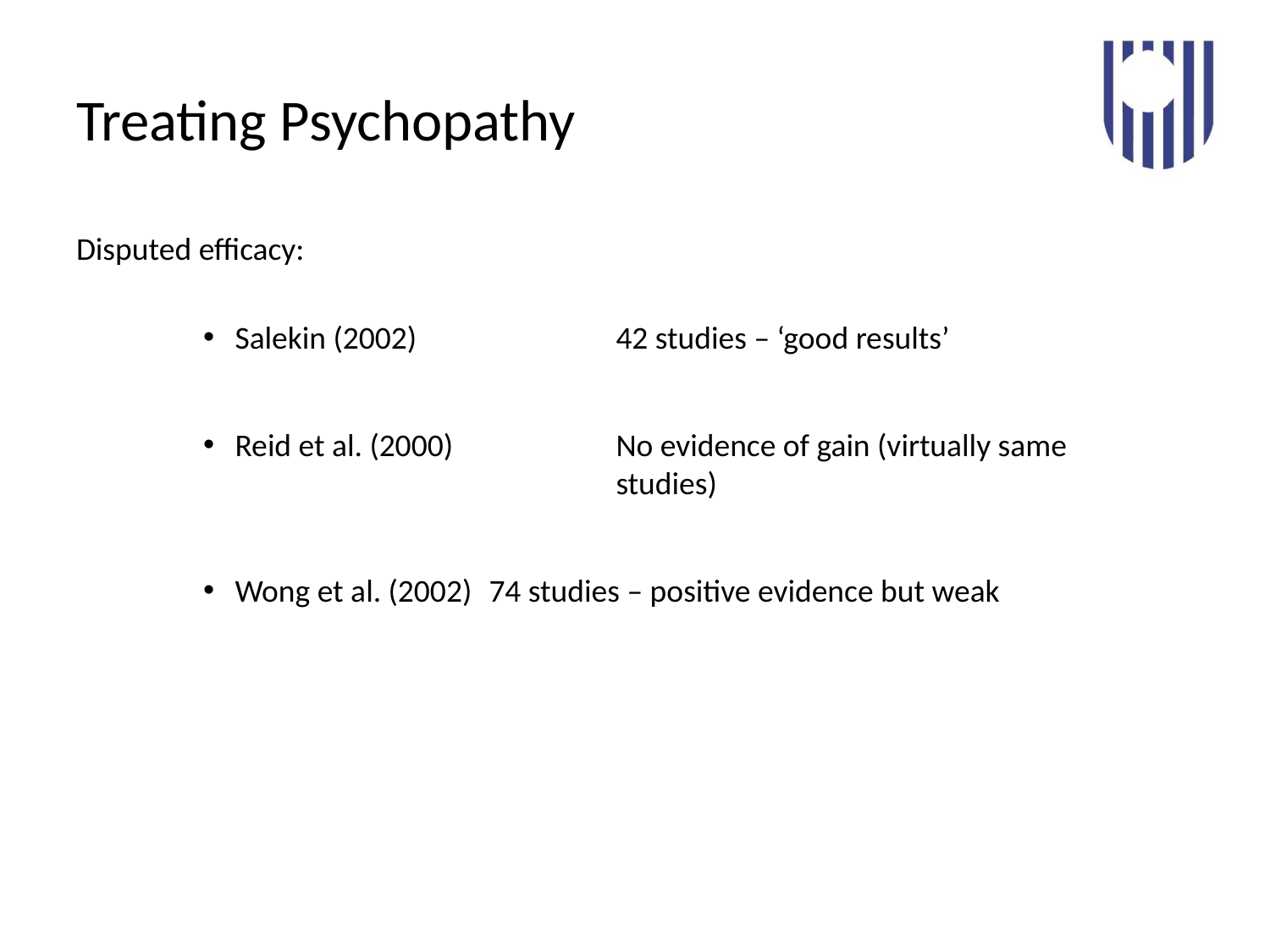

# Treating Psychopathy
Disputed efficacy:

Salekin (2002)		42 studies – ‘good results’

Reid et al. (2000)		No evidence of gain (virtually same 				studies)

Wong et al. (2002)	74 studies – positive evidence but weak